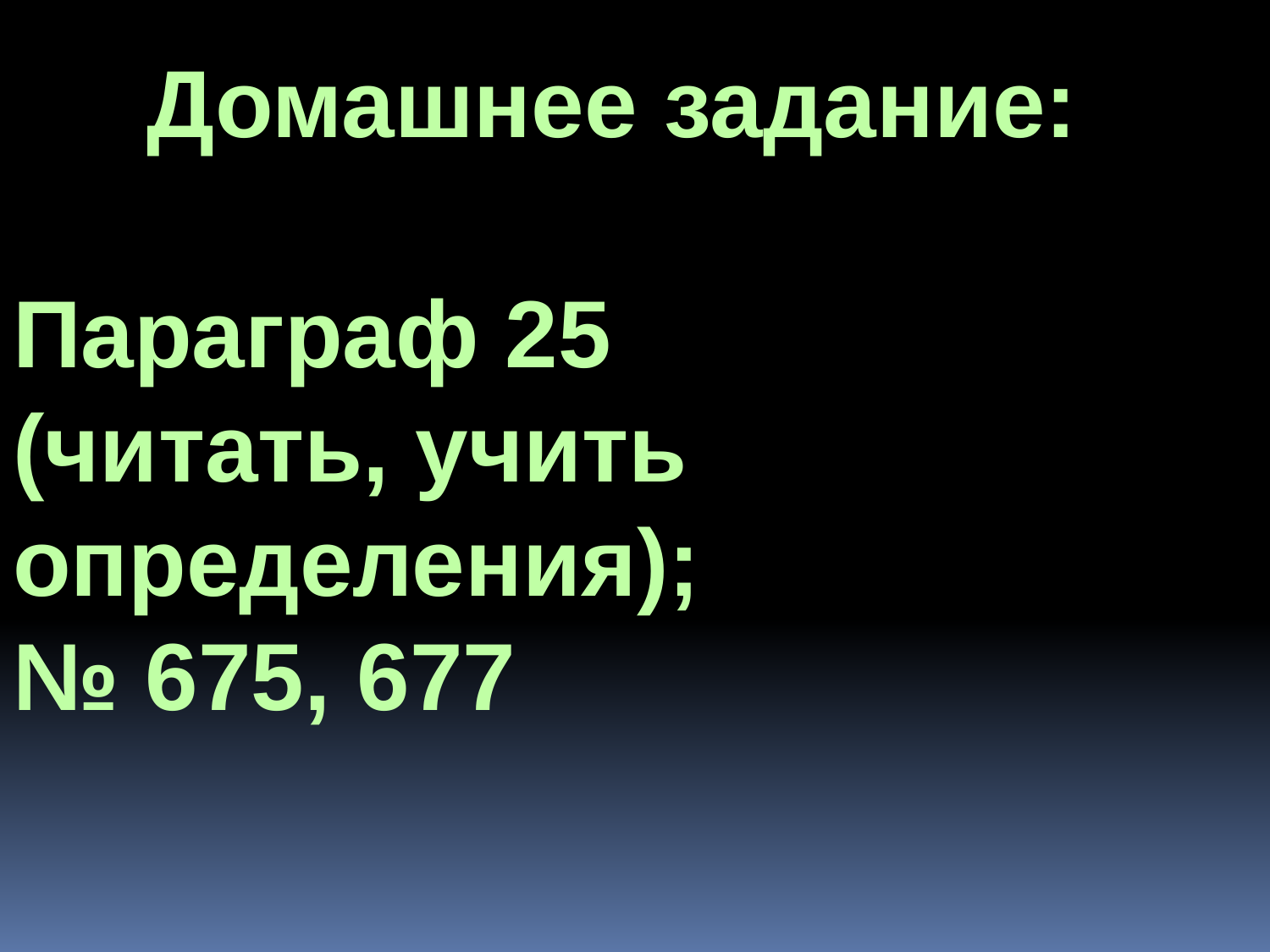

Домашнее задание:
Параграф 25
(читать, учить определения);
№ 675, 677